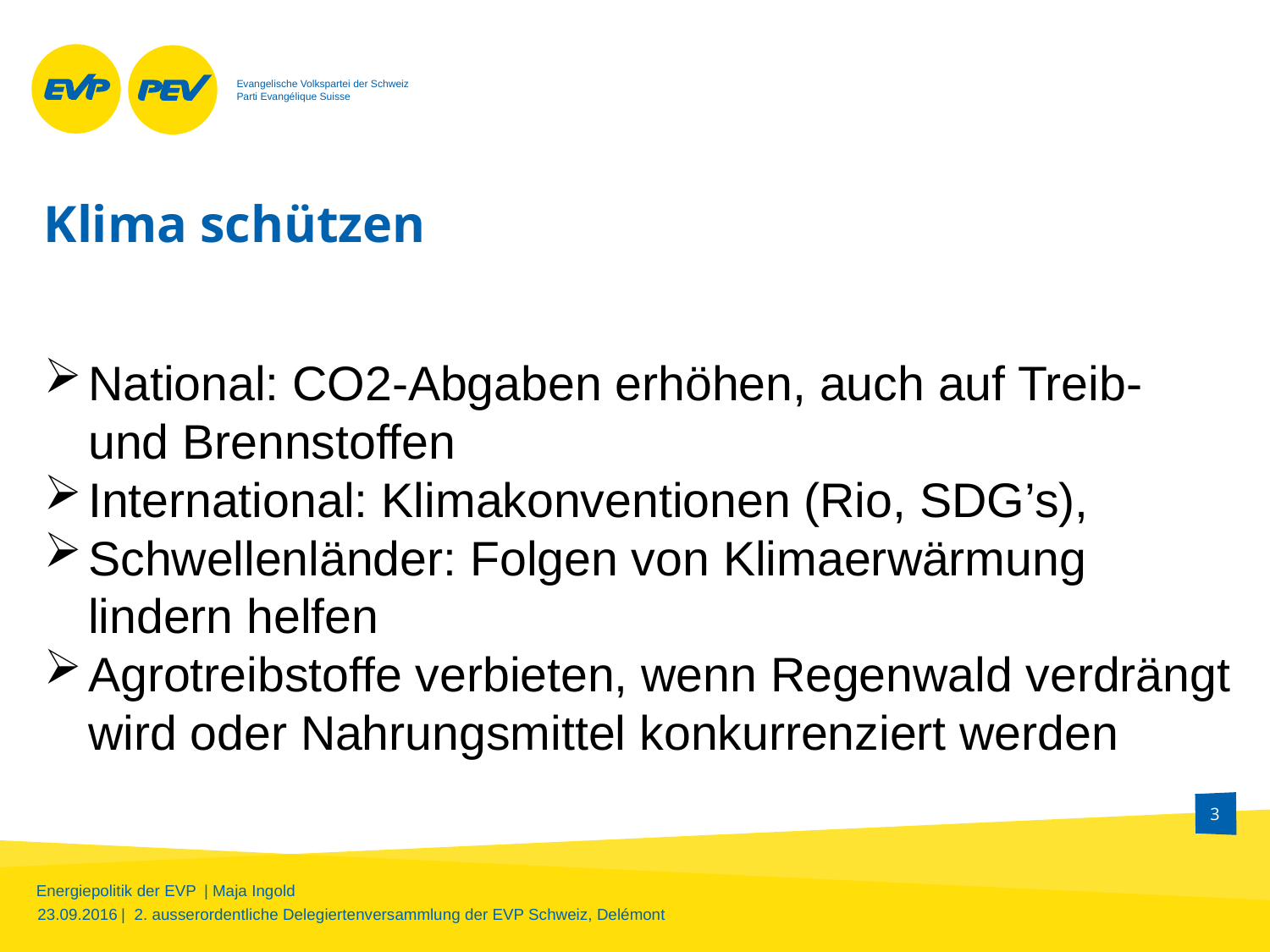

# Klima schützen
National: CO2-Abgaben erhöhen, auch auf Treib- und Brennstoffen
International: Klimakonventionen (Rio, SDG’s),
Schwellenländer: Folgen von Klimaerwärmung lindern helfen
Agrotreibstoffe verbieten, wenn Regenwald verdrängt wird oder Nahrungsmittel konkurrenziert werden

3
23.09.2016